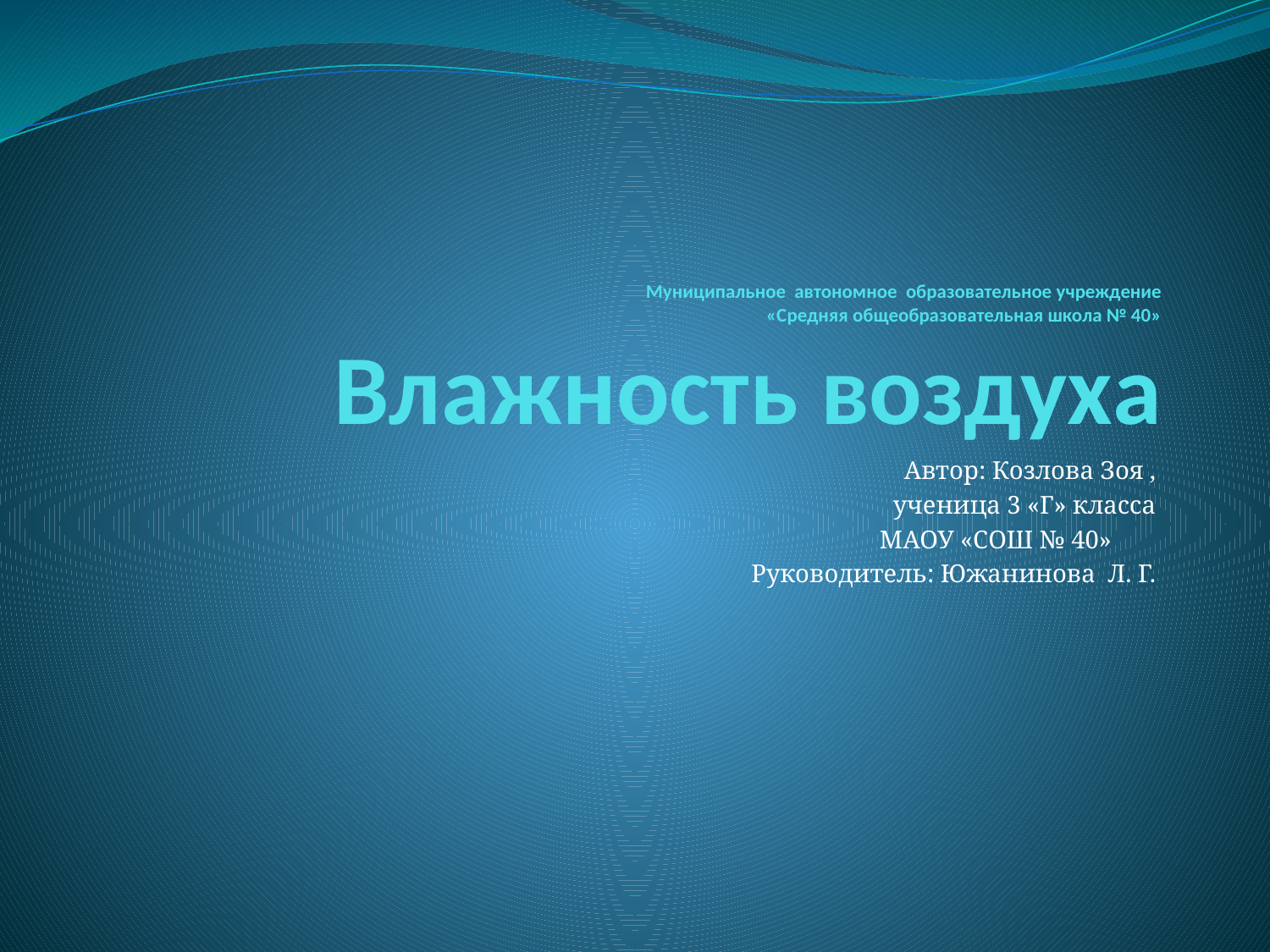

# Муниципальное  автономное  образовательное учреждение «Средняя общеобразовательная школа № 40» Влажность воздуха
Автор: Козлова Зоя ,
ученица 3 «Г» класса
МАОУ «СОШ № 40»
Руководитель: Южанинова  Л. Г.